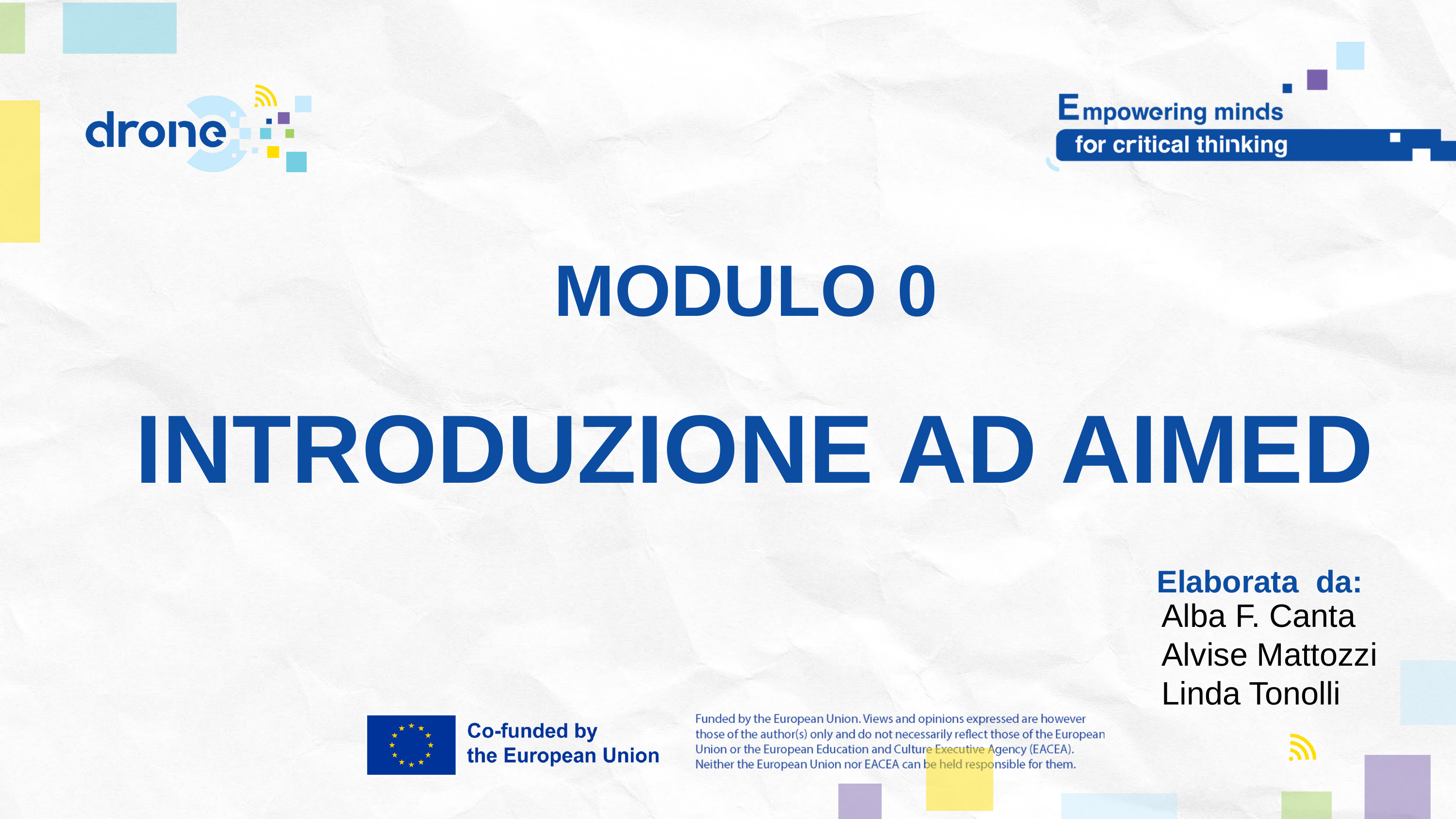

MODULO 0
INTRODUZIONE AD AIMED
Elaborata  da:
Alba F. Canta
Alvise Mattozzi
Linda Tonolli